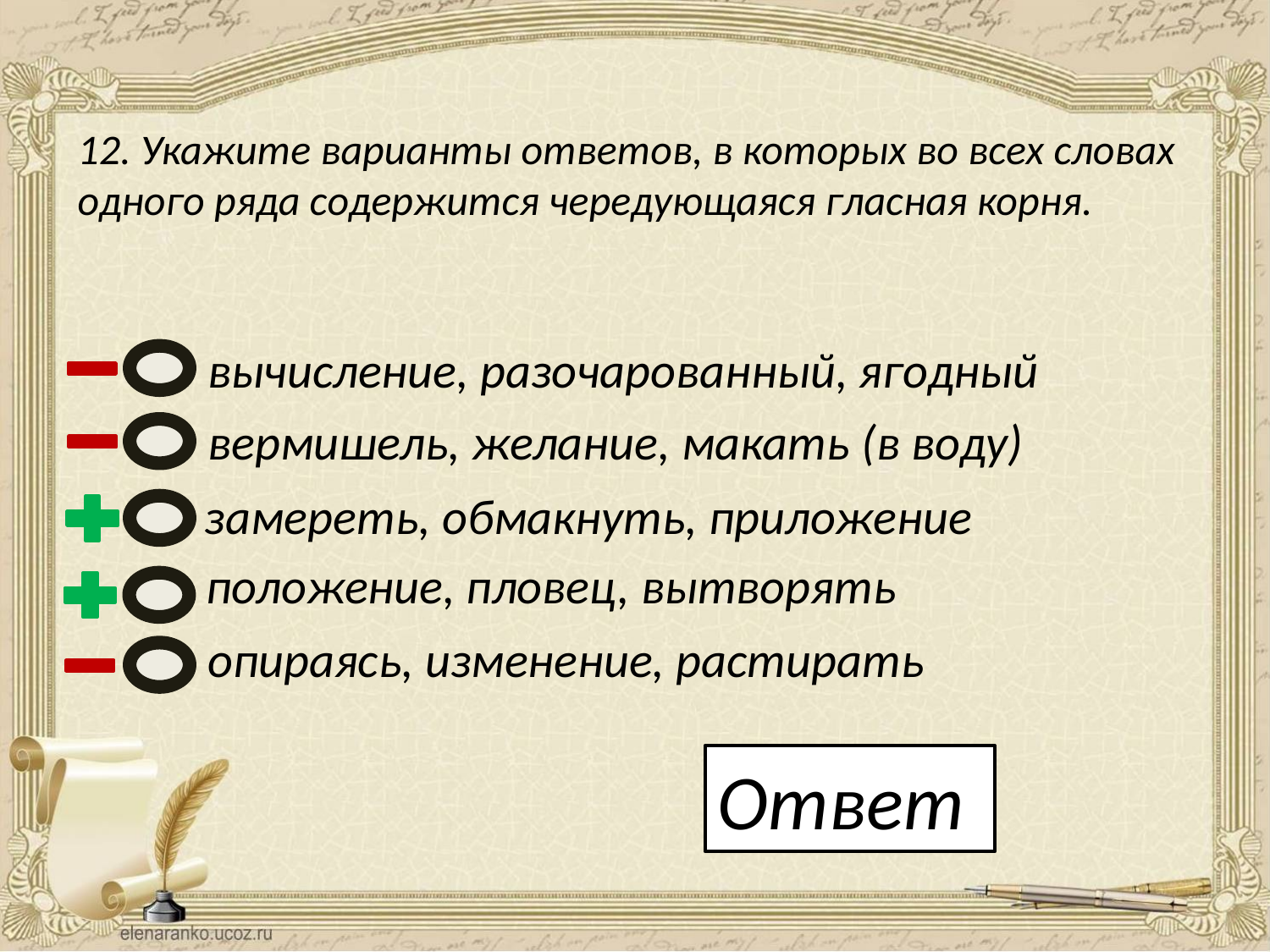

12. Укажите варианты ответов, в которых во всех словах одного ряда содержится чередующаяся гласная корня.
вычисление, разочарованный, ягодный

вермишель, желание, макать (в воду)

замереть, обмакнуть, приложение

положение, пловец, вытворять

опираясь, изменение, растирать

Ответ